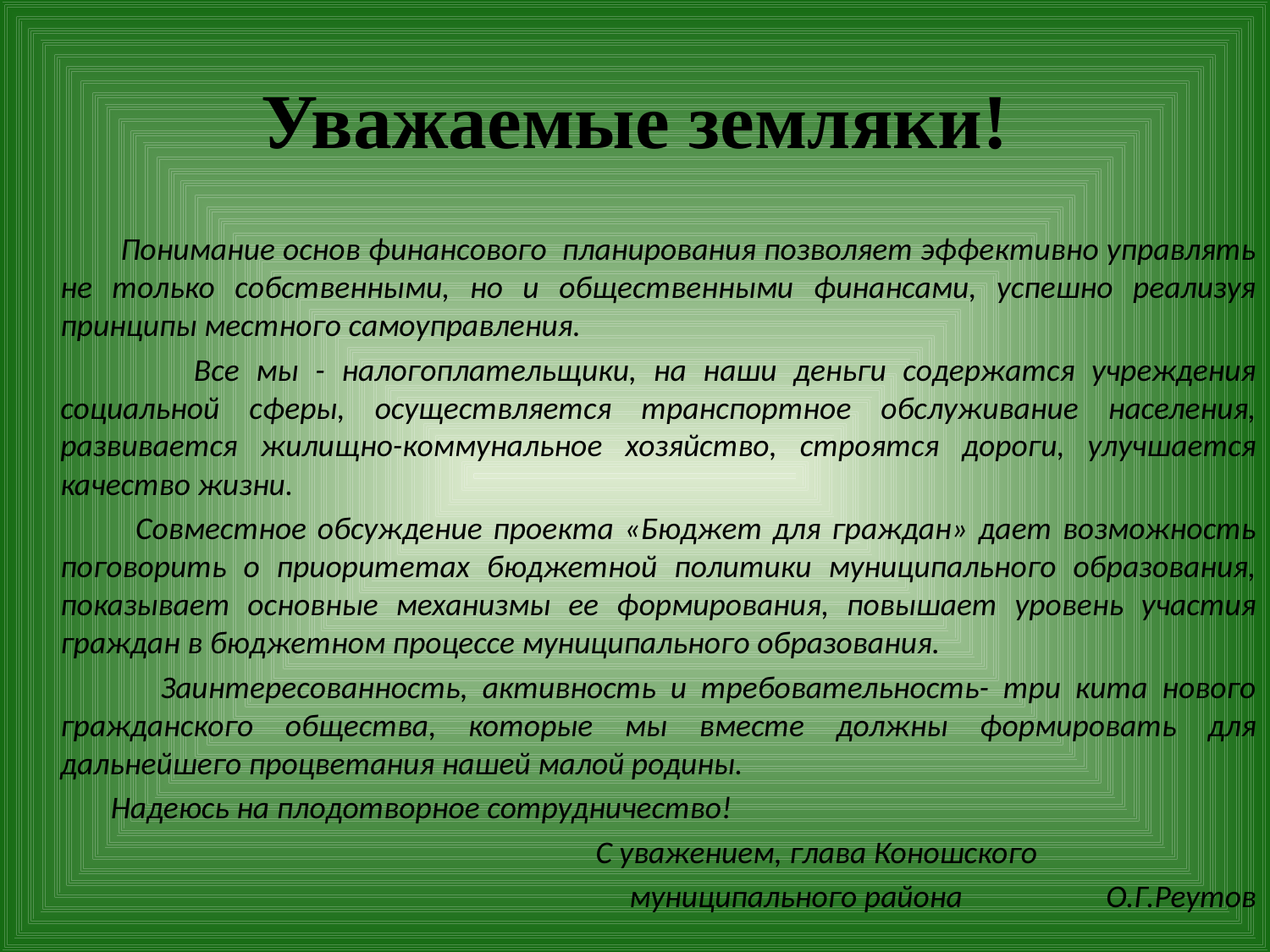

# Уважаемые земляки!
              Понимание основ финансового  планирования позволяет эффективно управлять не только собственными, но и общественными финансами, успешно реализуя принципы местного самоуправления.
	        Все мы - налогоплательщики, на наши деньги содержатся учреждения социальной сферы, осуществляется транспортное обслуживание населения, развивается жилищно-коммунальное хозяйство, строятся дороги, улучшается качество жизни.
	       Совместное обсуждение проекта «Бюджет для граждан» дает возможность поговорить о приоритетах бюджетной политики муниципального образования, показывает основные механизмы ее формирования, повышает уровень участия граждан в бюджетном процессе муниципального образования.
	       Заинтересованность, активность и требовательность- три кита нового гражданского общества, которые мы вместе должны формировать для дальнейшего процветания нашей малой родины.
	       Надеюсь на плодотворное сотрудничество!
                                                                                 С уважением, глава Коношского
муниципального района                    О.Г.Реутов